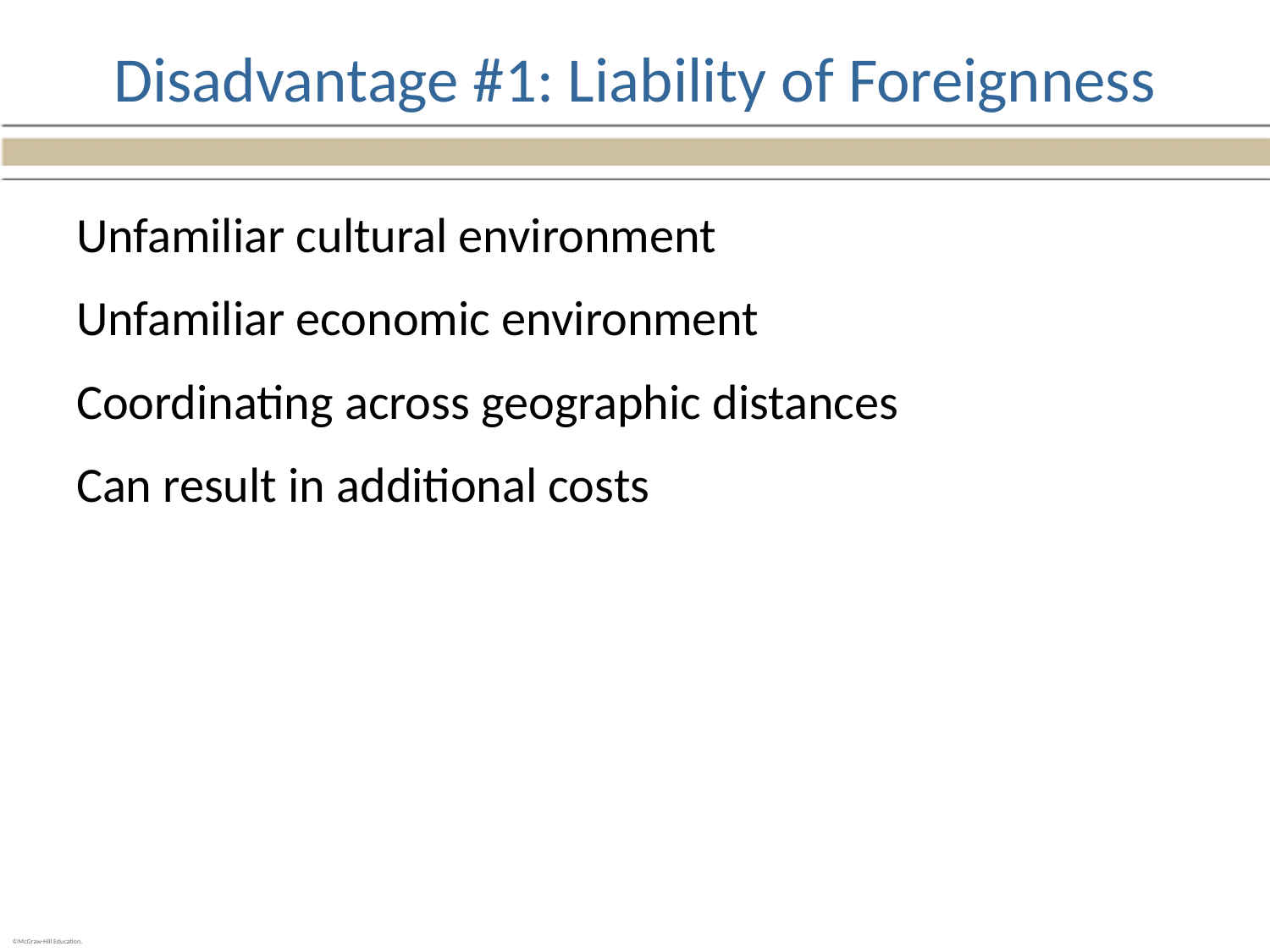

# Disadvantage #1: Liability of Foreignness
Unfamiliar cultural environment
Unfamiliar economic environment
Coordinating across geographic distances
Can result in additional costs